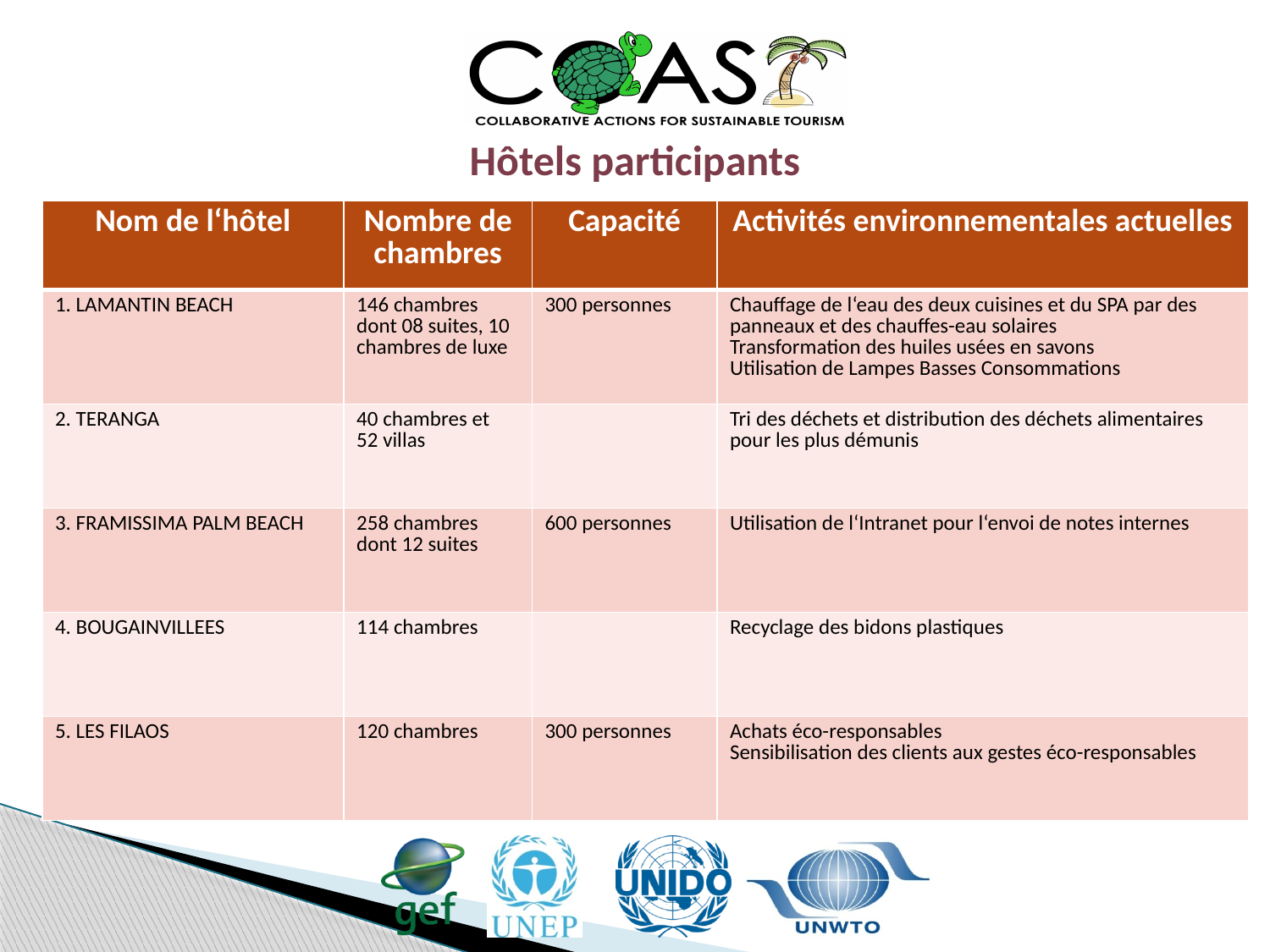

Hôtels participants

| Nom de l‘hôtel | Nombre de chambres | Capacité | Activités environnementales actuelles |
| --- | --- | --- | --- |
| 1. LAMANTIN BEACH | 146 chambres dont 08 suites, 10 chambres de luxe | 300 personnes | Chauffage de l‘eau des deux cuisines et du SPA par des panneaux et des chauffes-eau solaires Transformation des huiles usées en savons Utilisation de Lampes Basses Consommations |
| 2. TERANGA | 40 chambres et 52 villas |  | Tri des déchets et distribution des déchets alimentaires pour les plus démunis |
| 3. FRAMISSIMA PALM BEACH | 258 chambres dont 12 suites | 600 personnes | Utilisation de l‘Intranet pour l‘envoi de notes internes |
| 4. BOUGAINVILLEES | 114 chambres |  | Recyclage des bidons plastiques |
| 5. LES FILAOS | 120 chambres | 300 personnes | Achats éco-responsables Sensibilisation des clients aux gestes éco-responsables |